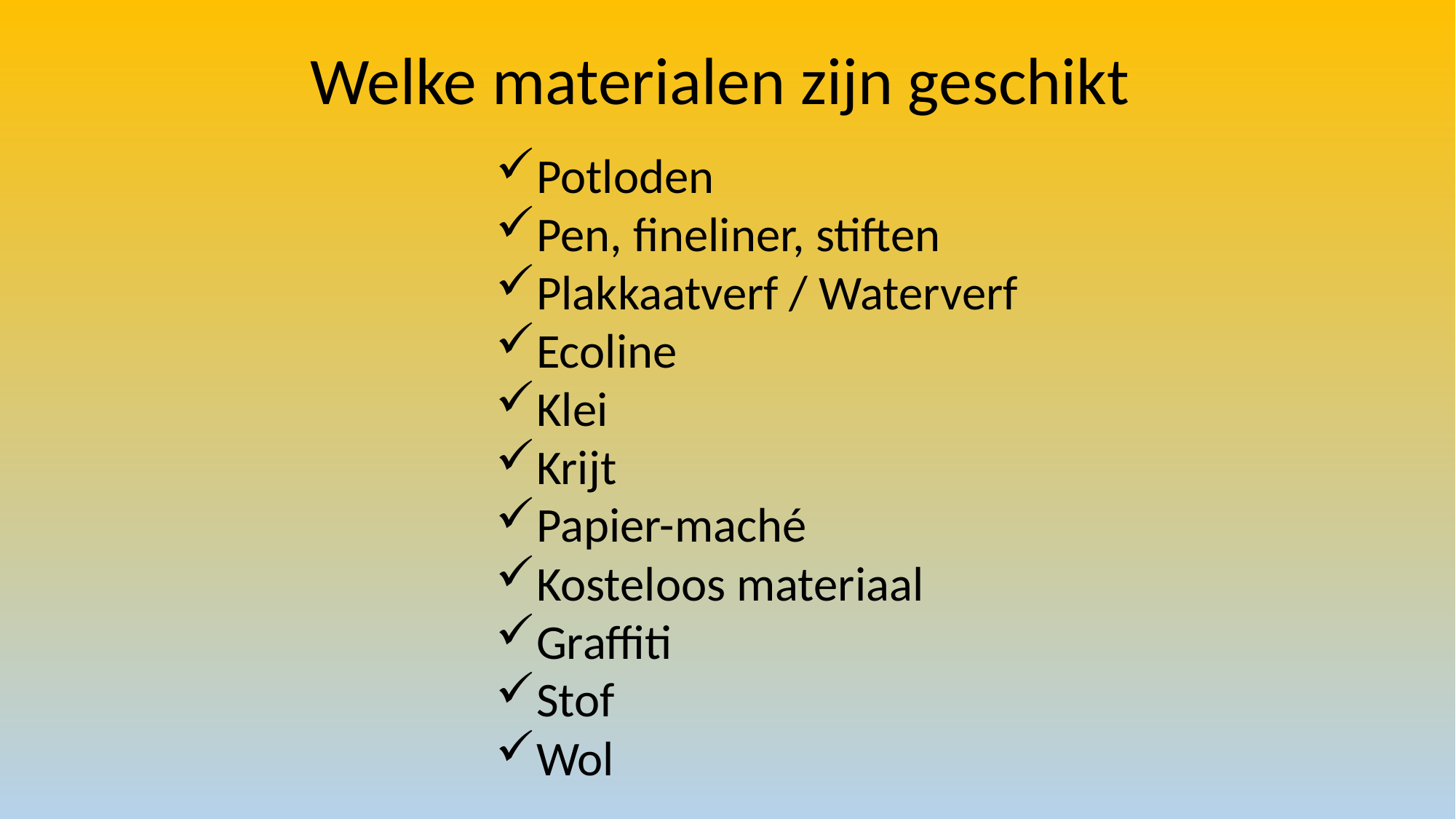

# Welke materialen zijn geschikt
Potloden
Pen, fineliner, stiften
Plakkaatverf / Waterverf
Ecoline
Klei
Krijt
Papier-maché
Kosteloos materiaal
Graffiti
Stof
Wol